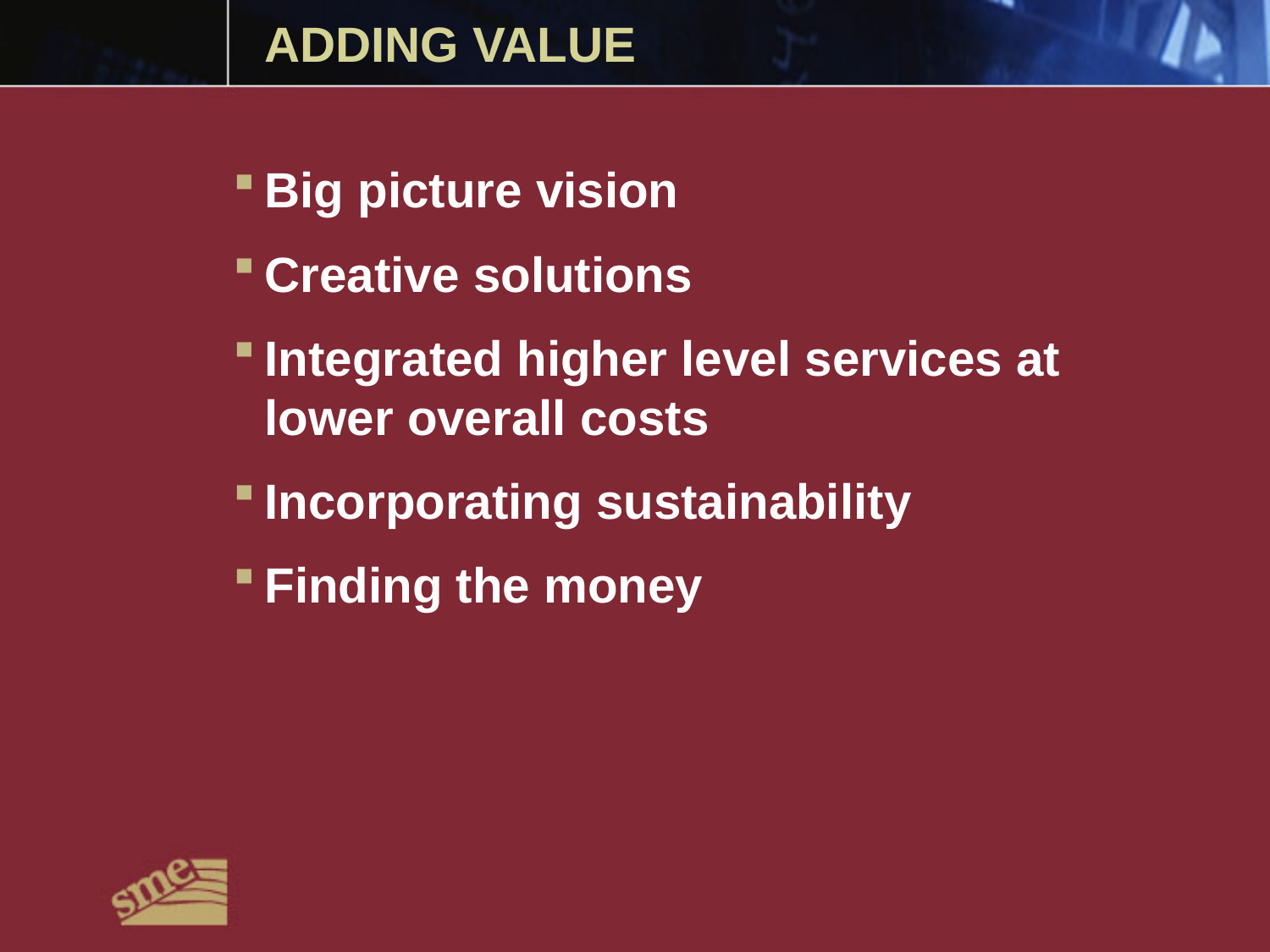

# ADDING VALUE
Big picture vision
Creative solutions
Integrated higher level services at lower overall costs
Incorporating sustainability
Finding the money